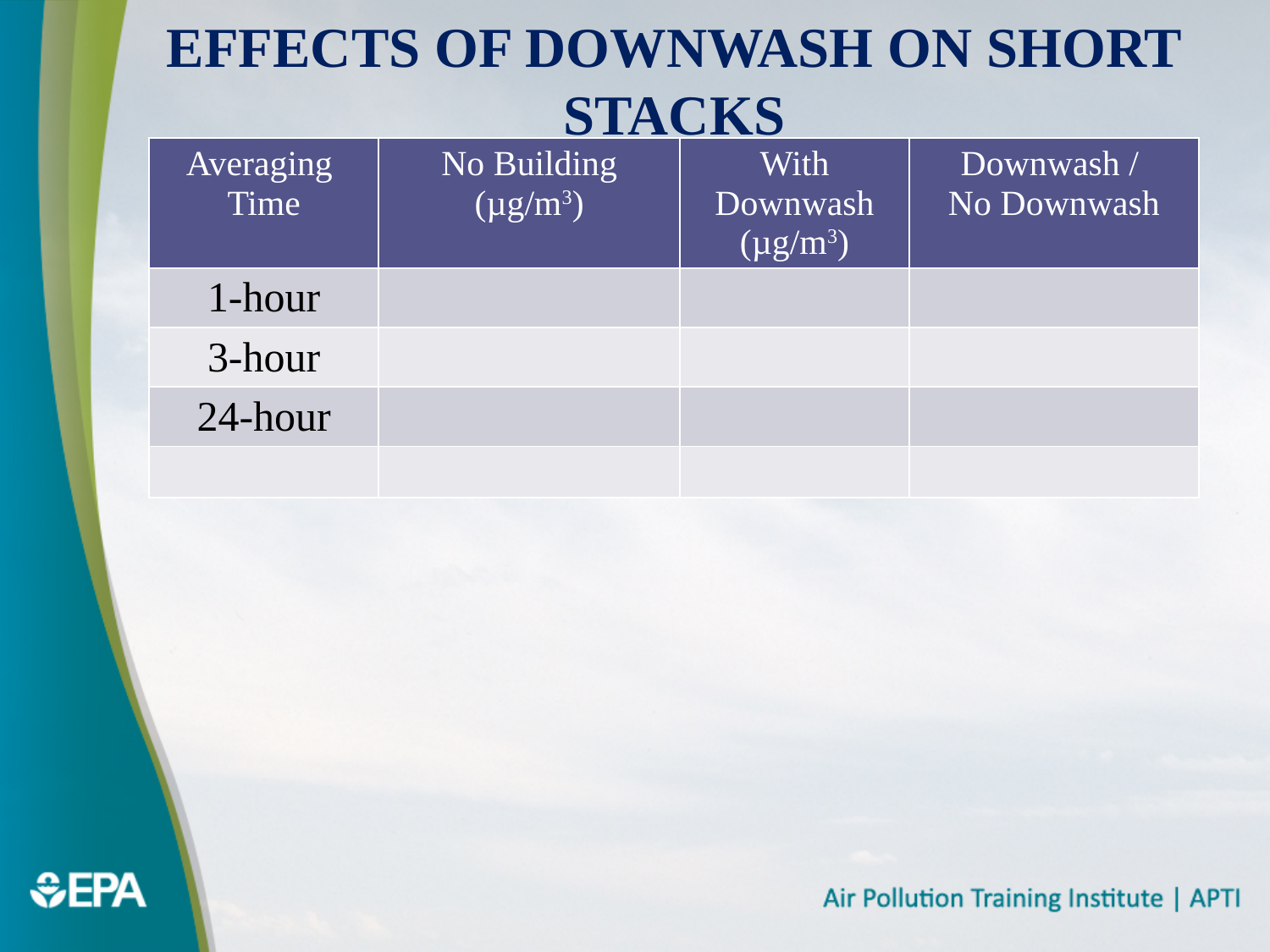

# Effects of downwash on short stacks
| Averaging Time | No Building (µg/m3) | With Downwash (µg/m3) | Downwash / No Downwash |
| --- | --- | --- | --- |
| 1-hour |  |  |  |
| 3-hour |  |  |  |
| 24-hour |  |  |  |
|  |  |  |  |